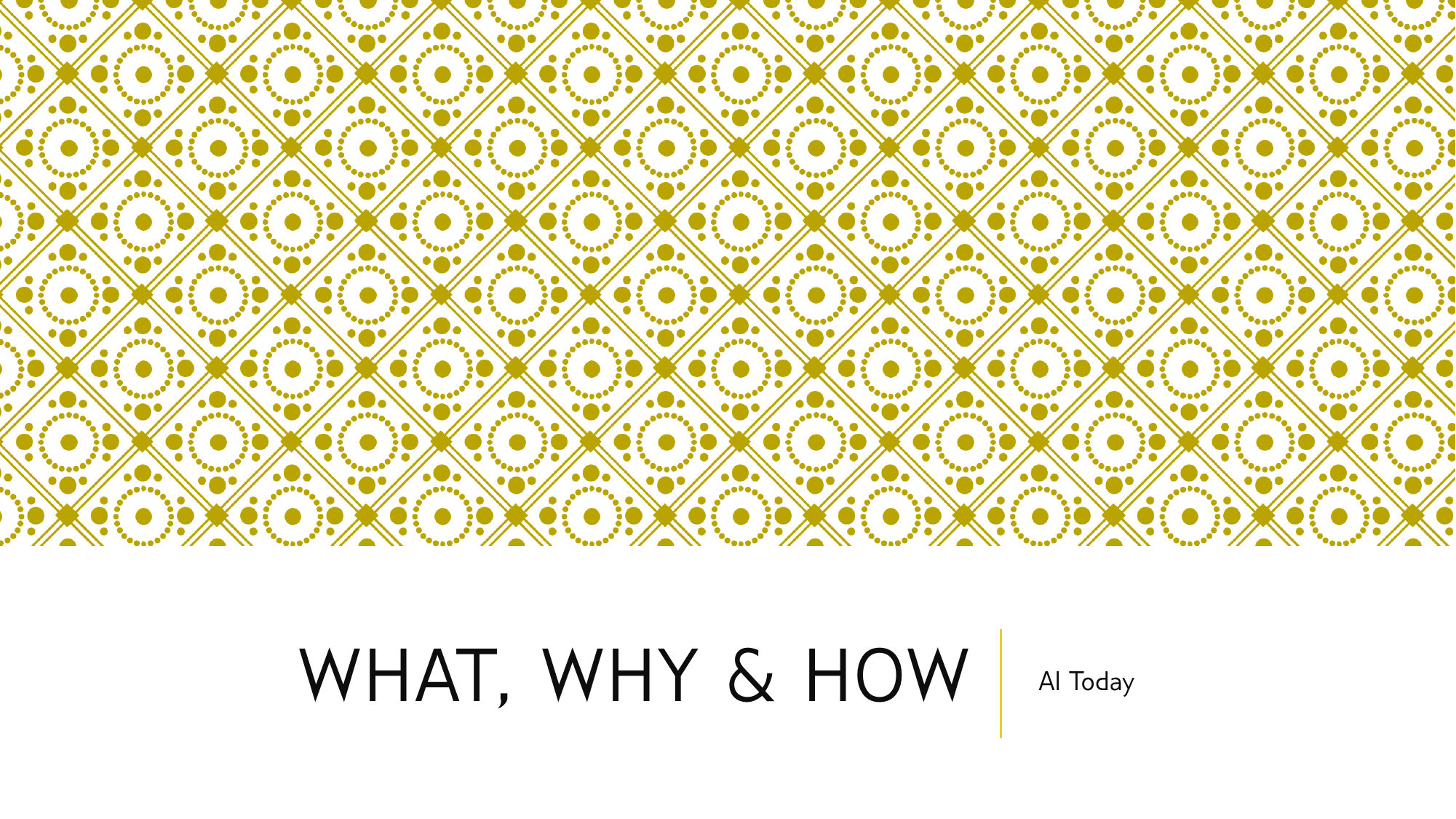

# What, why & how
AI Today